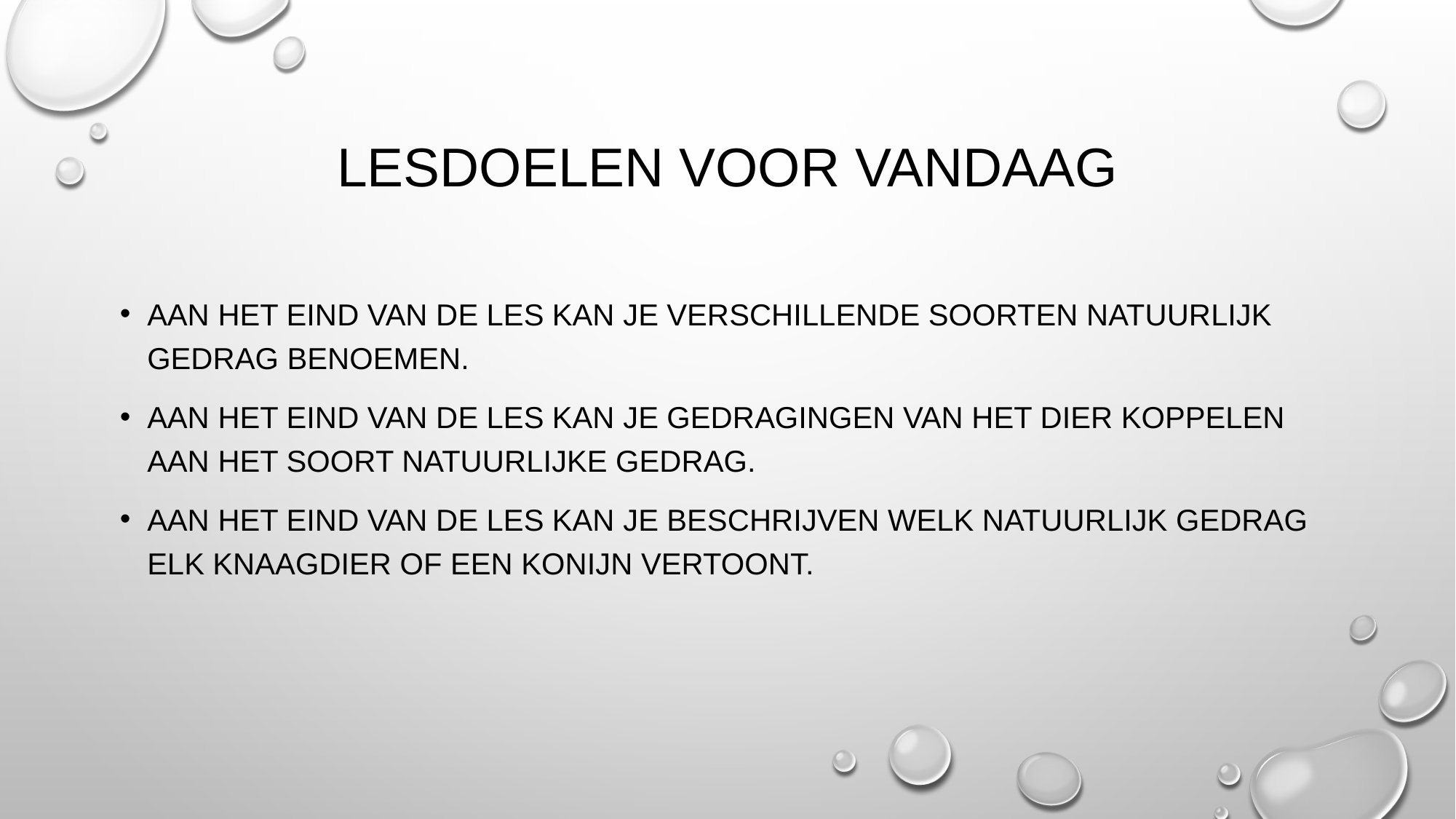

# Lesdoelen voor vandaag
Aan het eind van de les kan je verschillende soorten natuurlijk gedrag benoemen.
Aan het eind van de les kan je gedragingen van het dier koppelen aan het soort natuurlijke gedrag.
Aan het eind van de les kan je beschrijven welk natuurlijk gedrag elk knaagdier of een konijn vertoont.